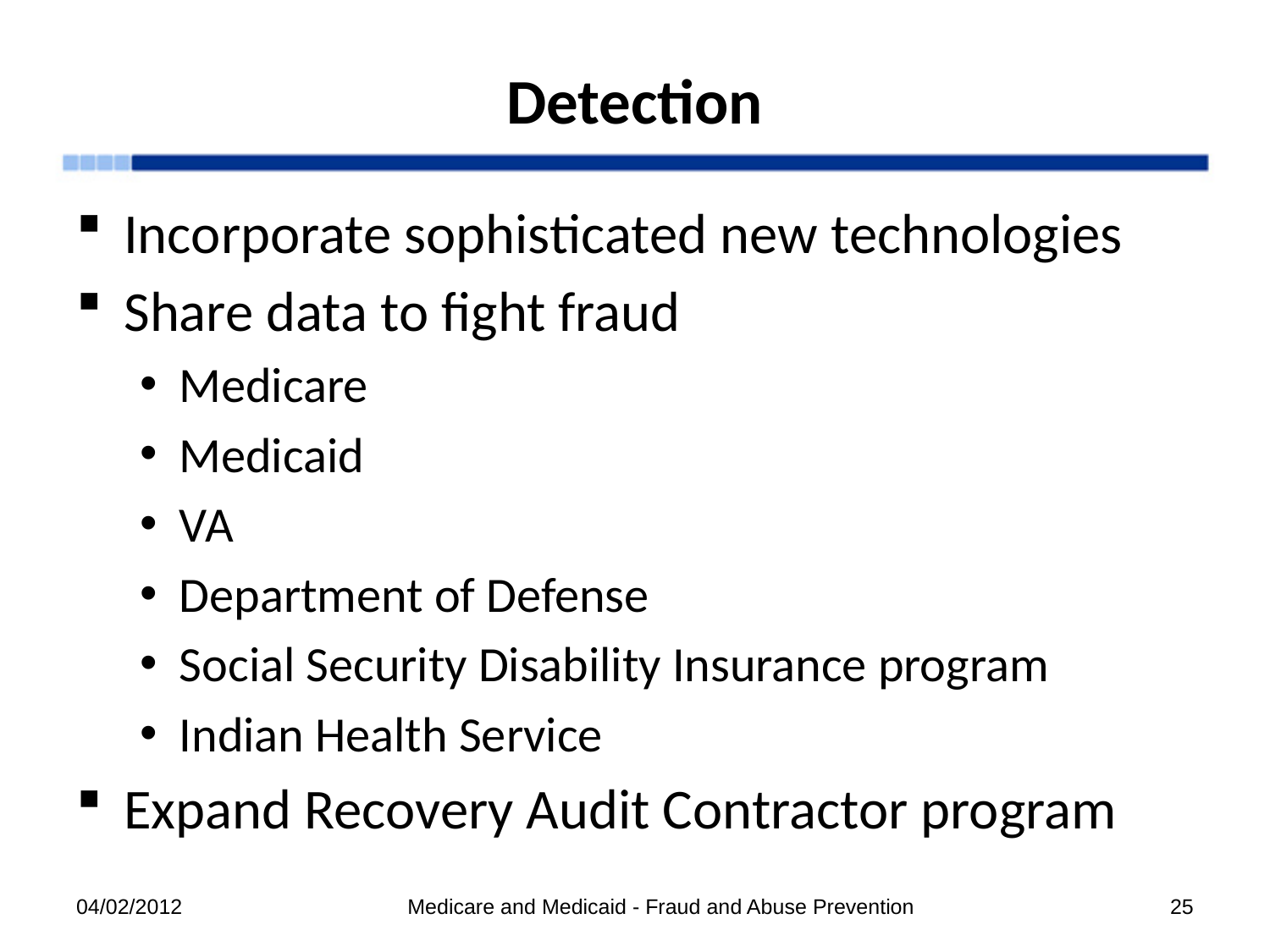

# Detection
Incorporate sophisticated new technologies
Share data to fight fraud
Medicare
Medicaid
VA
Department of Defense
Social Security Disability Insurance program
Indian Health Service
Expand Recovery Audit Contractor program

04/02/2012
Medicare and Medicaid - Fraud and Abuse Prevention
25